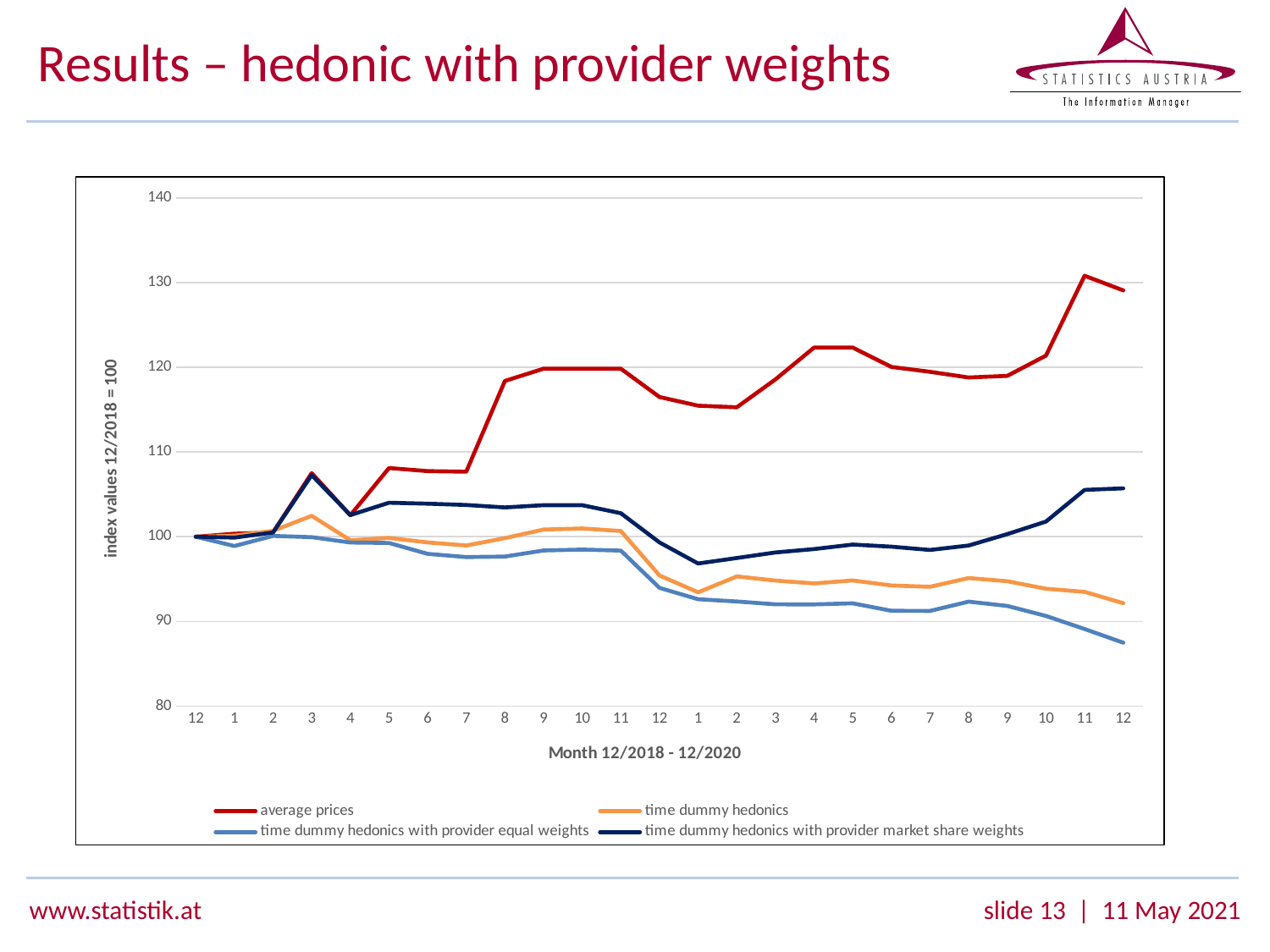

# Results – hedonic with provider weights

### Chart

| Category | average prices | time dummy hedonics | time dummy hedonics with provider equal weights | time dummy hedonics with provider market share weights |
|---|---|---|---|---|
| 12 | 100.0 | 100.0 | 100.0 | 100.0 |
| 1 | 100.361 | 100.127 | 98.906 | 99.891 |
| 2 | 100.517 | 100.699 | 100.092 | 100.508 |
| 3 | 107.509 | 102.464 | 99.944 | 107.278 |
| 4 | 102.539 | 99.583 | 99.315 | 102.557 |
| 5 | 108.108 | 99.856 | 99.262 | 104.015 |
| 6 | 107.749 | 99.328 | 97.978 | 103.906 |
| 7 | 107.677 | 98.965 | 97.603 | 103.749 |
| 8 | 118.396 | 99.834 | 97.66 | 103.464 |
| 9 | 119.842 | 100.849 | 98.38 | 103.727 |
| 10 | 119.842 | 100.975 | 98.487 | 103.73 |
| 11 | 119.842 | 100.679 | 98.364 | 102.772 |
| 12 | 116.498 | 95.42 | 93.955 | 99.323 |
| 1 | 115.48 | 93.432 | 92.62 | 96.838 |
| 2 | 115.287 | 95.314 | 92.355 | 97.487 |
| 3 | 118.581 | 94.819 | 92.018 | 98.142 |
| 4 | 122.337 | 94.485 | 92.014 | 98.545 |
| 5 | 122.337 | 94.837 | 92.139 | 99.072 |
| 6 | 120.049 | 94.238 | 91.252 | 98.827 |
| 7 | 119.475 | 94.088 | 91.232 | 98.438 |
| 8 | 118.806 | 95.125 | 92.338 | 98.96 |
| 9 | 118.999 | 94.744 | 91.83 | 100.311 |
| 10 | 121.391 | 93.857 | 90.644 | 101.789 |
| 11 | 130.821 | 93.482 | 89.101 | 105.528 |
| 12 | 129.091 | 92.156 | 87.486 | 105.711 |